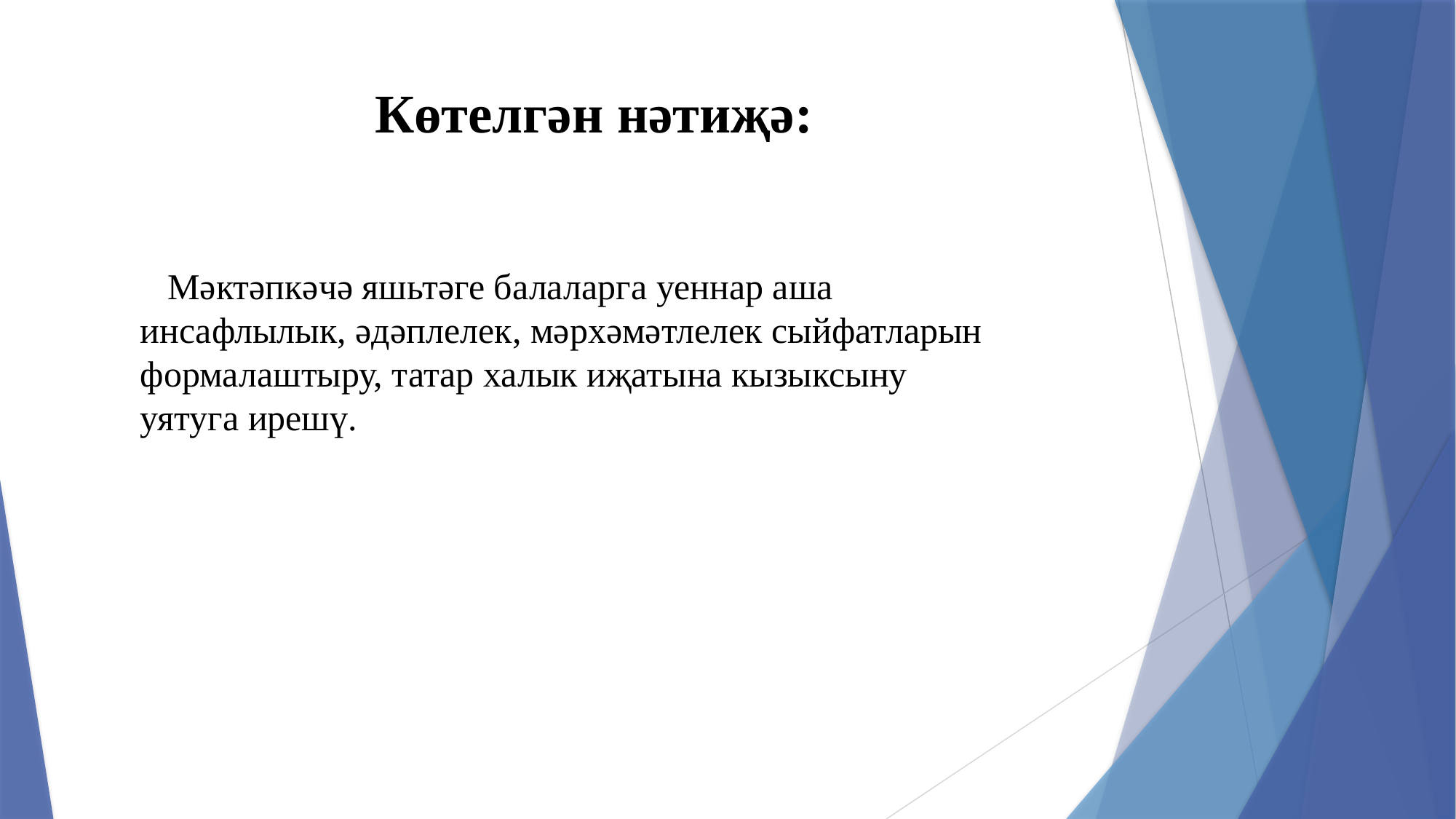

# Көтелгән нәтиҗә:
   Мәктәпкәчә яшьтәге балаларга уеннар аша инсафлылык, әдәплелек, мәрхәмәтлелек сыйфатларын формалаштыру, татар халык иҗатына кызыксыну уятуга ирешү.